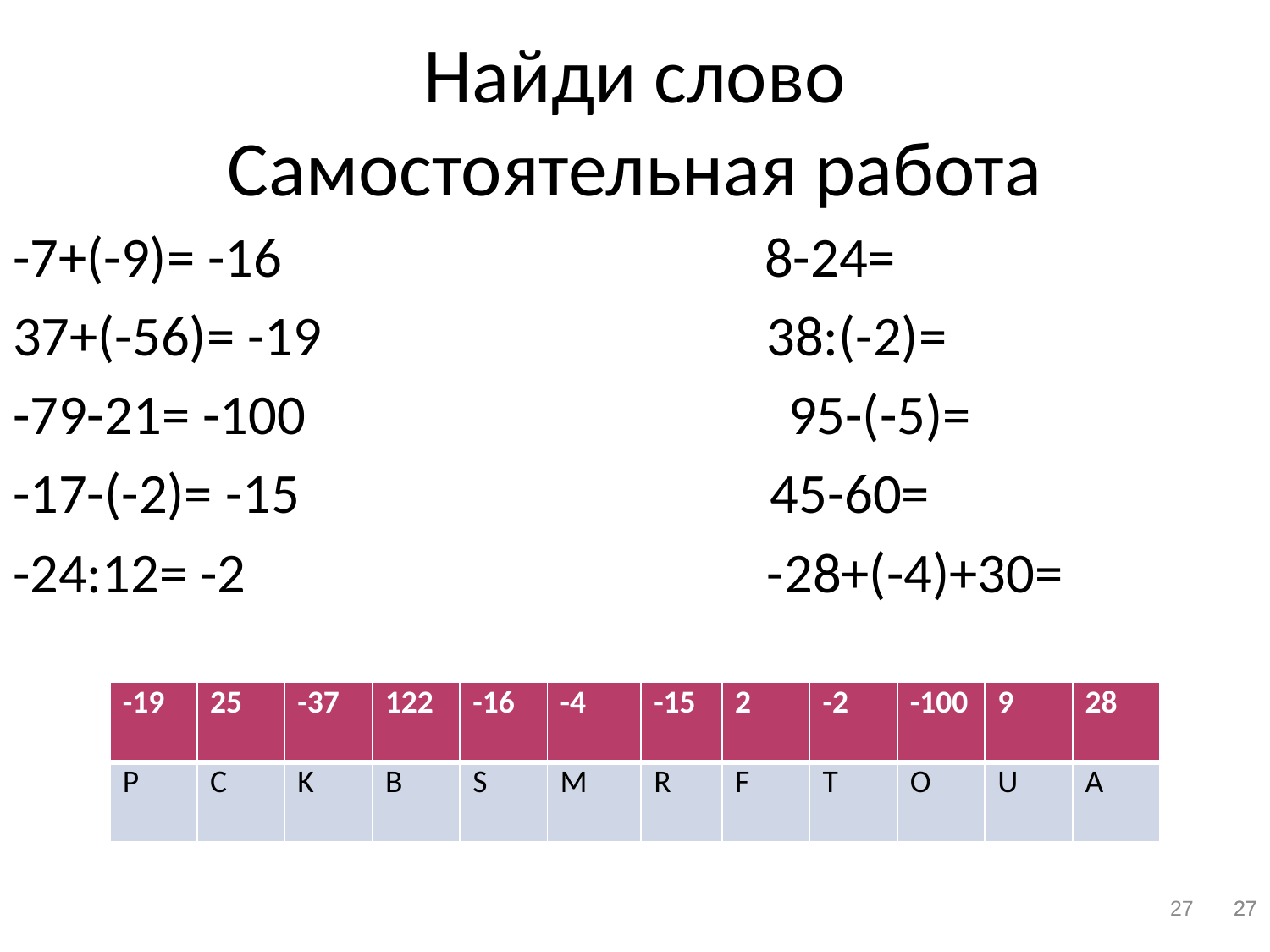

# Найди слово Самостоятельная работа
-7+(-9)= -16                                      8-24=
37+(-56)= -19                                   38:(-2)=
-79-21= -100                                      95-(-5)=
-17-(-2)= -15                                     45-60=
-24:12= -2                                         -28+(-4)+30=

| -19 | 25 | -37 | 122 | -16 | -4 | -15 | 2 | -2 | -100 | 9 | 28 |
| --- | --- | --- | --- | --- | --- | --- | --- | --- | --- | --- | --- |
| P | C | K | В | S | M | R | F | Т | О | U | А |
27
27
27